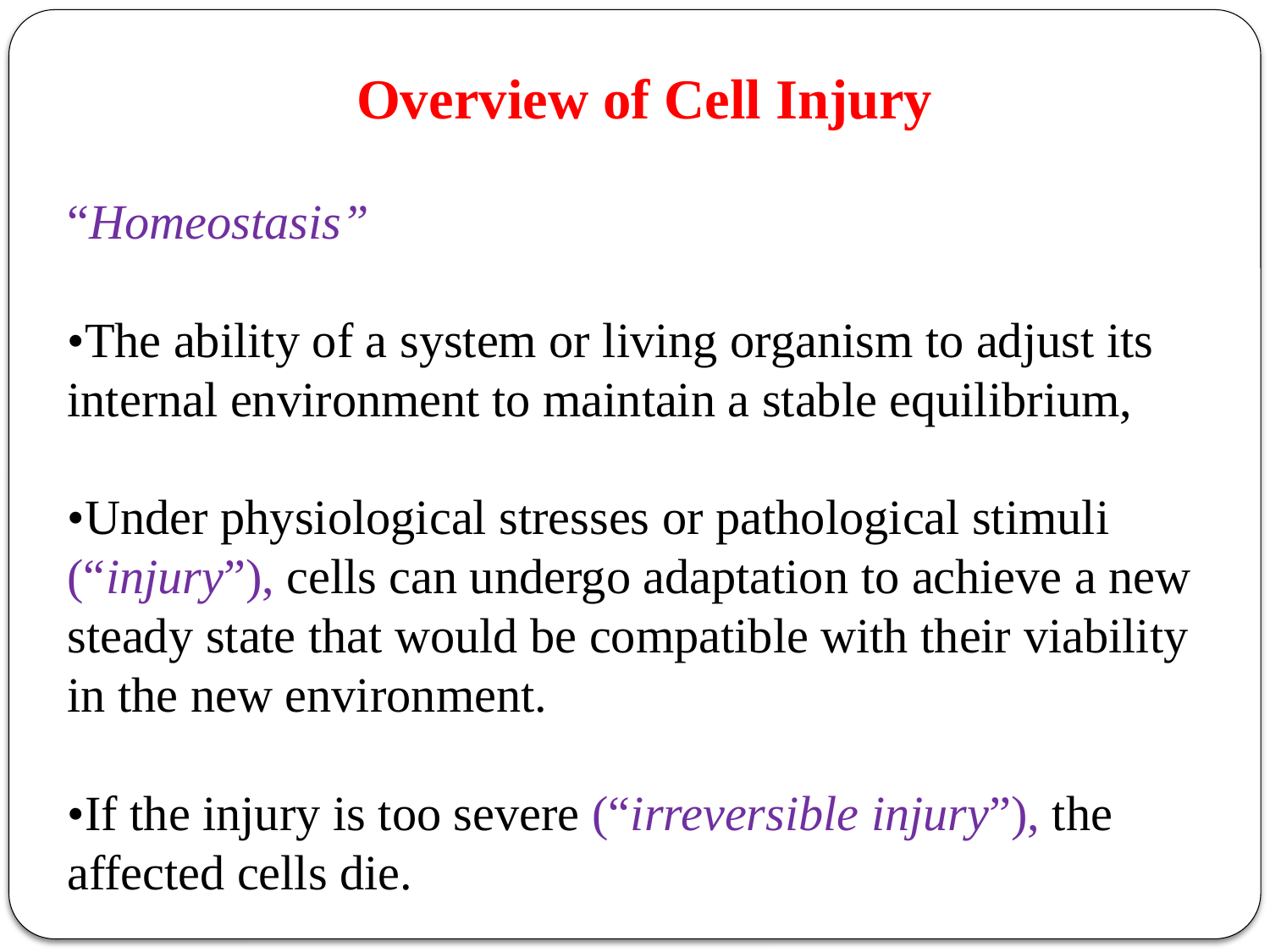

Overview of Cell Injury

“Homeostasis”

•The ability of a system or living organism to adjust its internal environment to maintain a stable equilibrium,

•Under physiological stresses or pathological stimuli (“injury”), cells can undergo adaptation to achieve a new steady state that would be compatible with their viability in the new environment.

•If the injury is too severe (“irreversible injury”), the affected cells die.